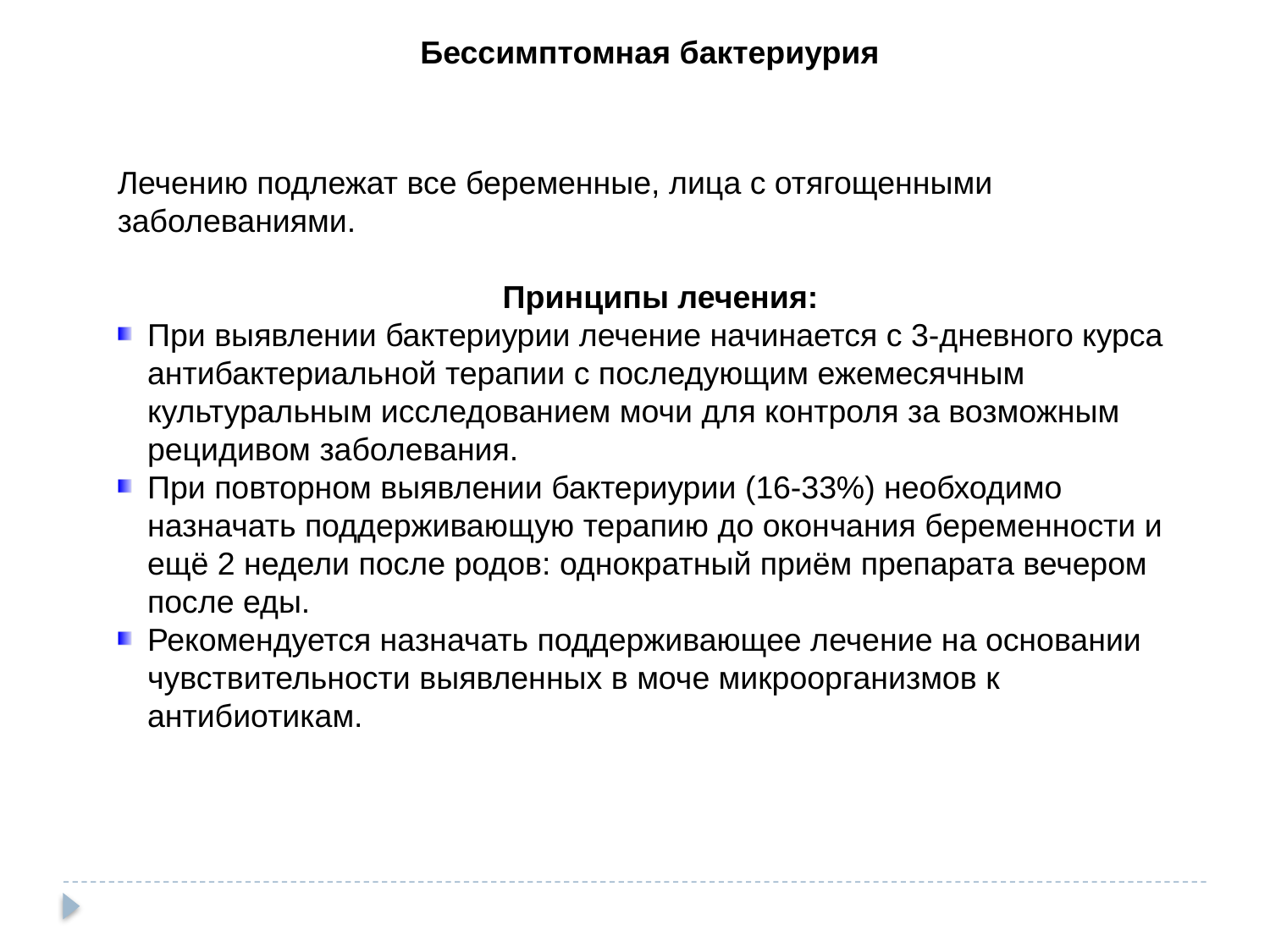

Бессимптомная бактериурия
Лечению подлежат все беременные, лица с отягощенными заболеваниями.

Принципы лечения:
При выявлении бактериурии лечение начинается с 3-дневного курса антибактериальной терапии с последующим ежемесячным культуральным исследованием мочи для контроля за возможным рецидивом заболевания.
При повторном выявлении бактериурии (16-33%) необходимо назначать поддерживающую терапию до окончания беременности и ещё 2 недели после родов: однократный приём препарата вечером после еды.
Рекомендуется назначать поддерживающее лечение на основании чувствительности выявленных в моче микроорганизмов к антибиотикам.